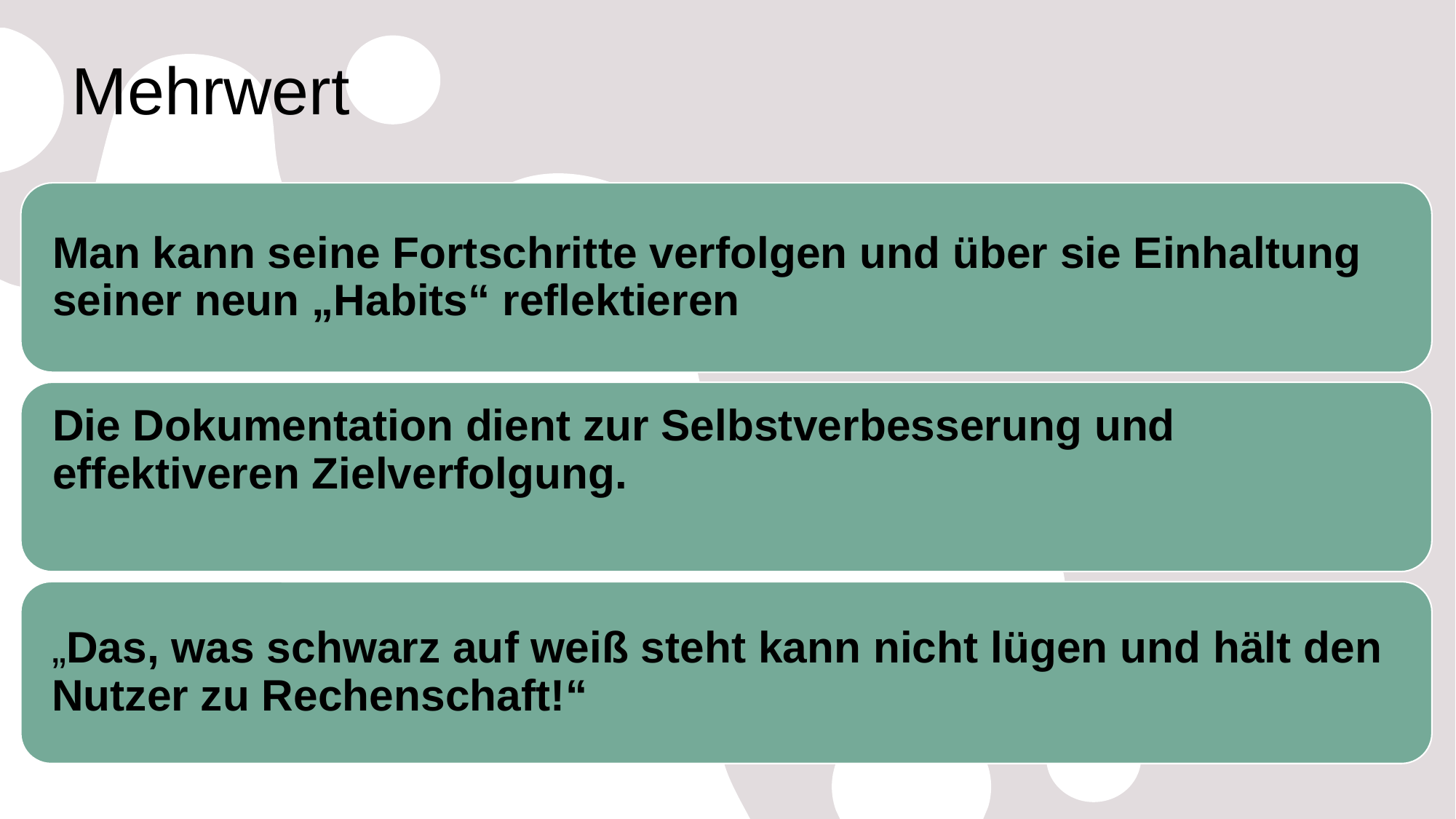

# Mehrwert
Man kann seine Fortschritte verfolgen und über sie Einhaltung seiner neun „Habits“ reflektieren
Die Dokumentation dient zur Selbstverbesserung und effektiveren Zielverfolgung.
„Das, was schwarz auf weiß steht kann nicht lügen und hält den Nutzer zu Rechenschaft!“